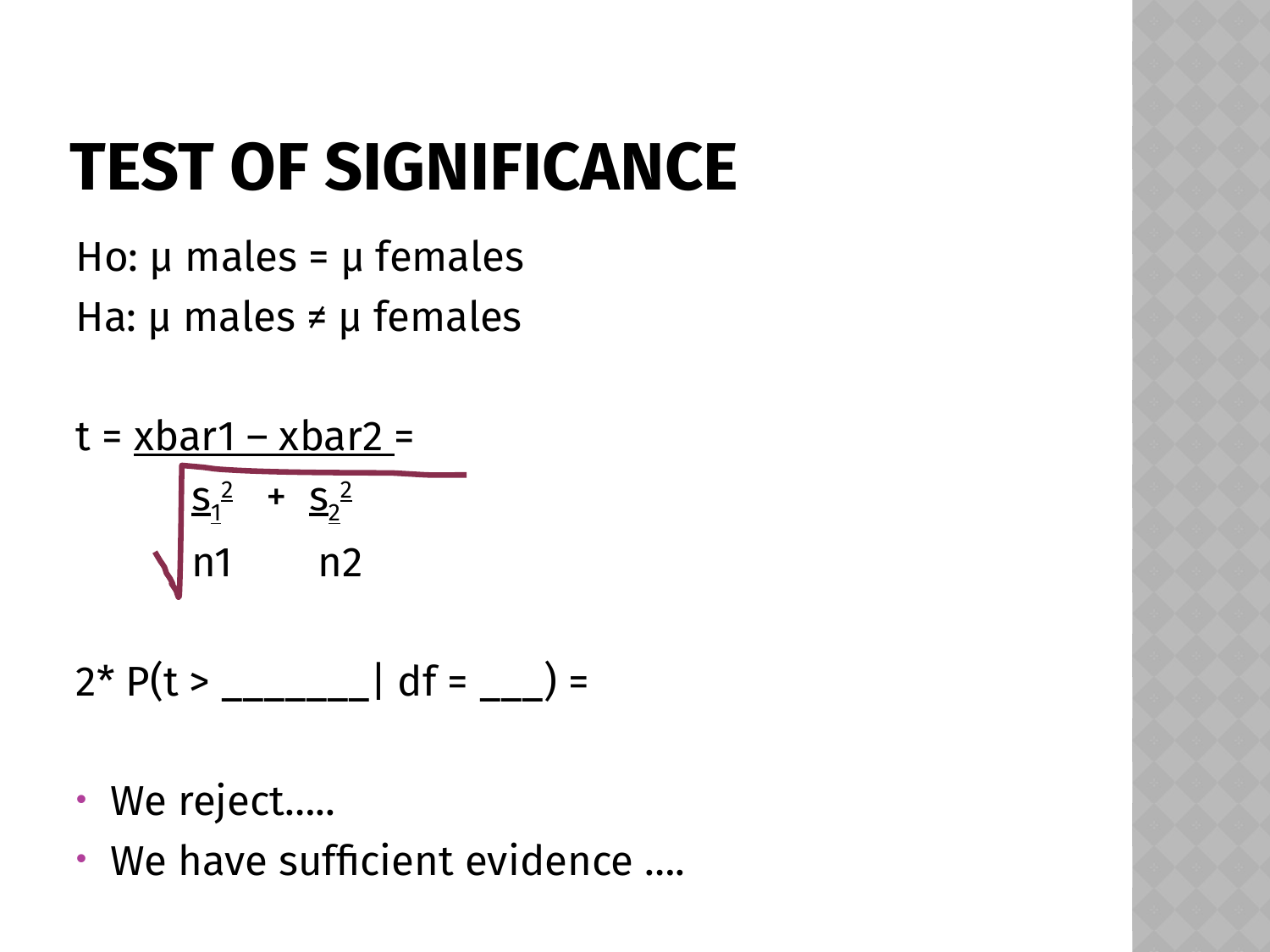

# Test of significance
Ho: μ males = μ females
Ha: μ males ≠ μ females

t = xbar1 – xbar2 =
	s12   +  s22
	n1	 n2

2* P(t > _______| df = ___) =

We reject…..
We have sufficient evidence ….